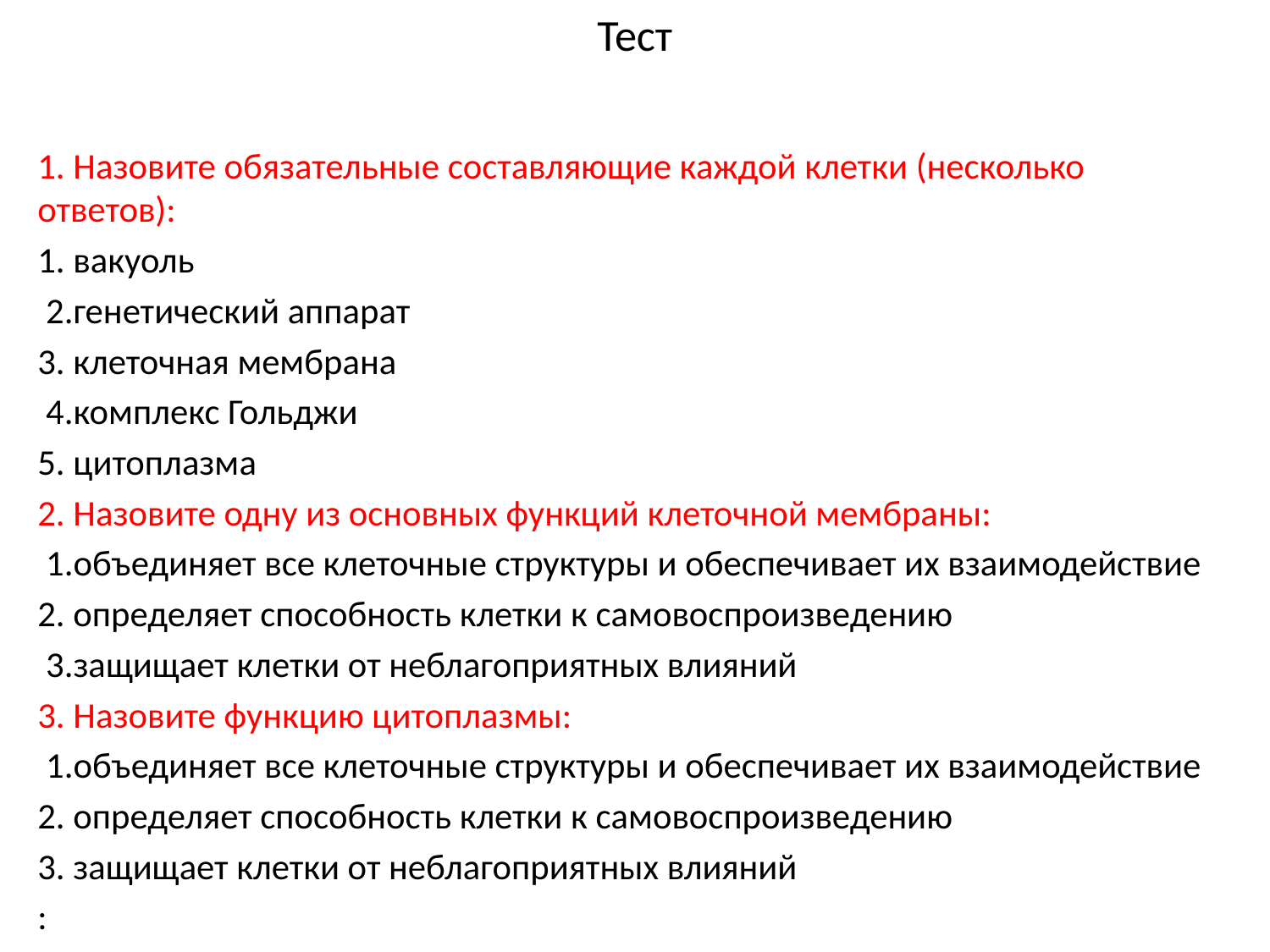

# Тест

1. Назовите обязательные составляющие каждой клетки (несколько ответов):
1. вакуоль
 2.генетический аппарат
3. клеточная мембрана
 4.комплекс Гольджи
5. цитоплазма
2. Назовите одну из основных функций клеточной мембраны:
 1.объединяет все клеточные структуры и обеспечивает их взаимодействие
2. определяет способность клетки к самовоспроизведению
 3.защищает клетки от неблагоприятных влияний
3. Назовите функцию цитоплазмы:
 1.объединяет все клеточные структуры и обеспечивает их взаимодействие
2. определяет способность клетки к самовоспроизведению
3. защищает клетки от неблагоприятных влияний
: